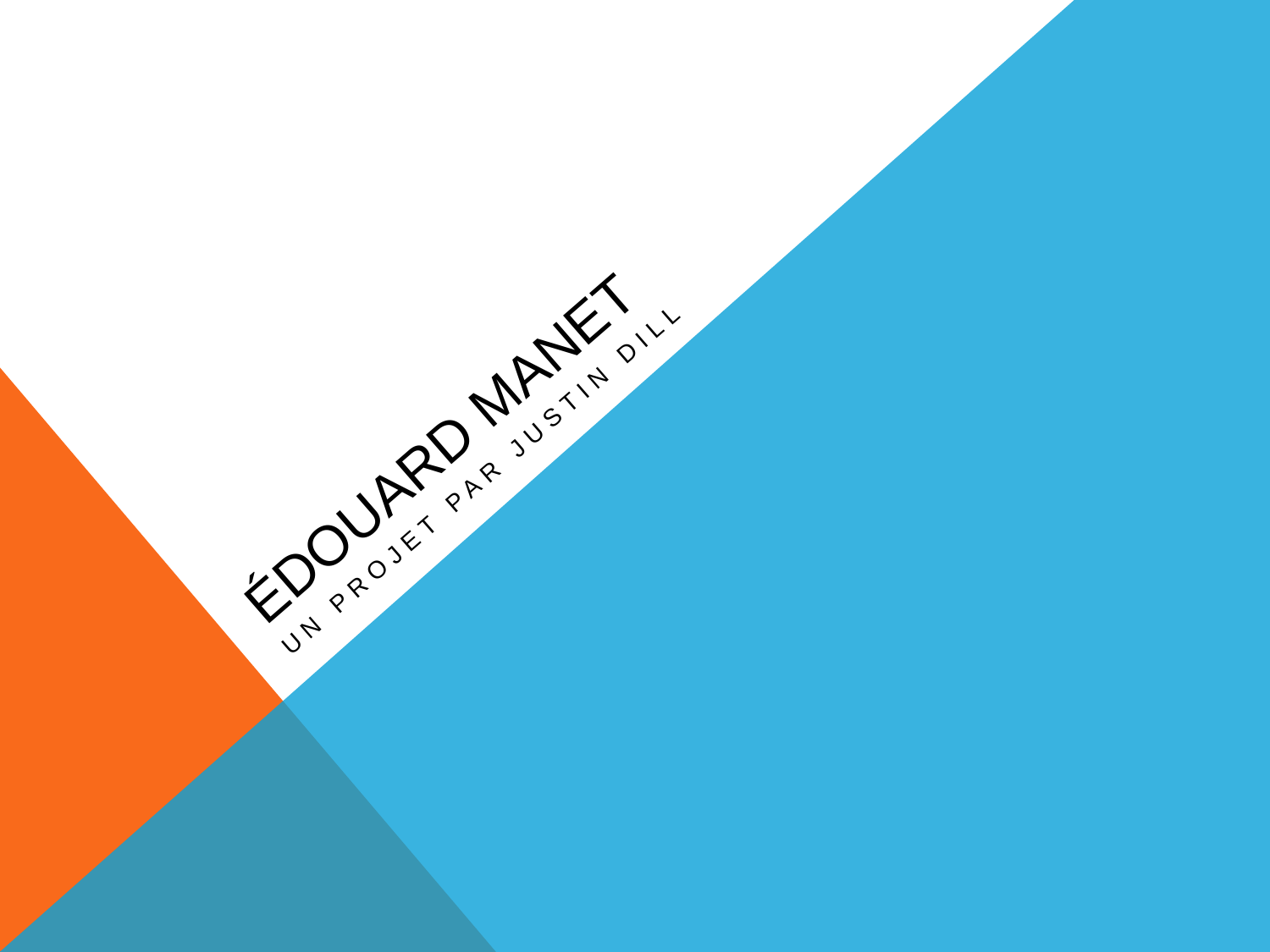

# éDOUARD MANET
Un Projet par Justin Dill